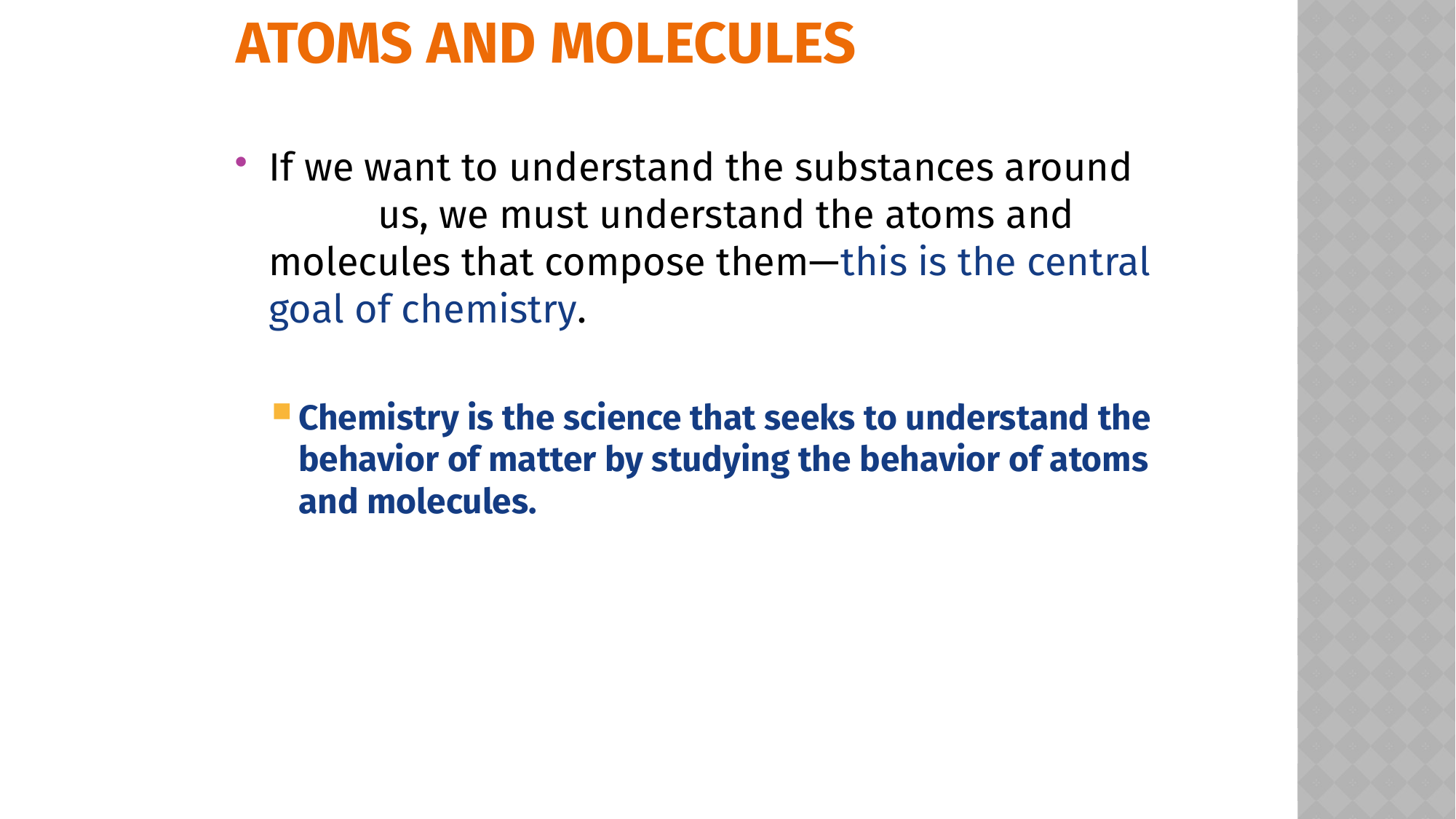

# Atoms and Molecules
If we want to understand the substances around 	us, we must understand the atoms and molecules that compose them—this is the central goal of chemistry.

Chemistry is the science that seeks to understand the behavior of matter by studying the behavior of atoms and molecules.